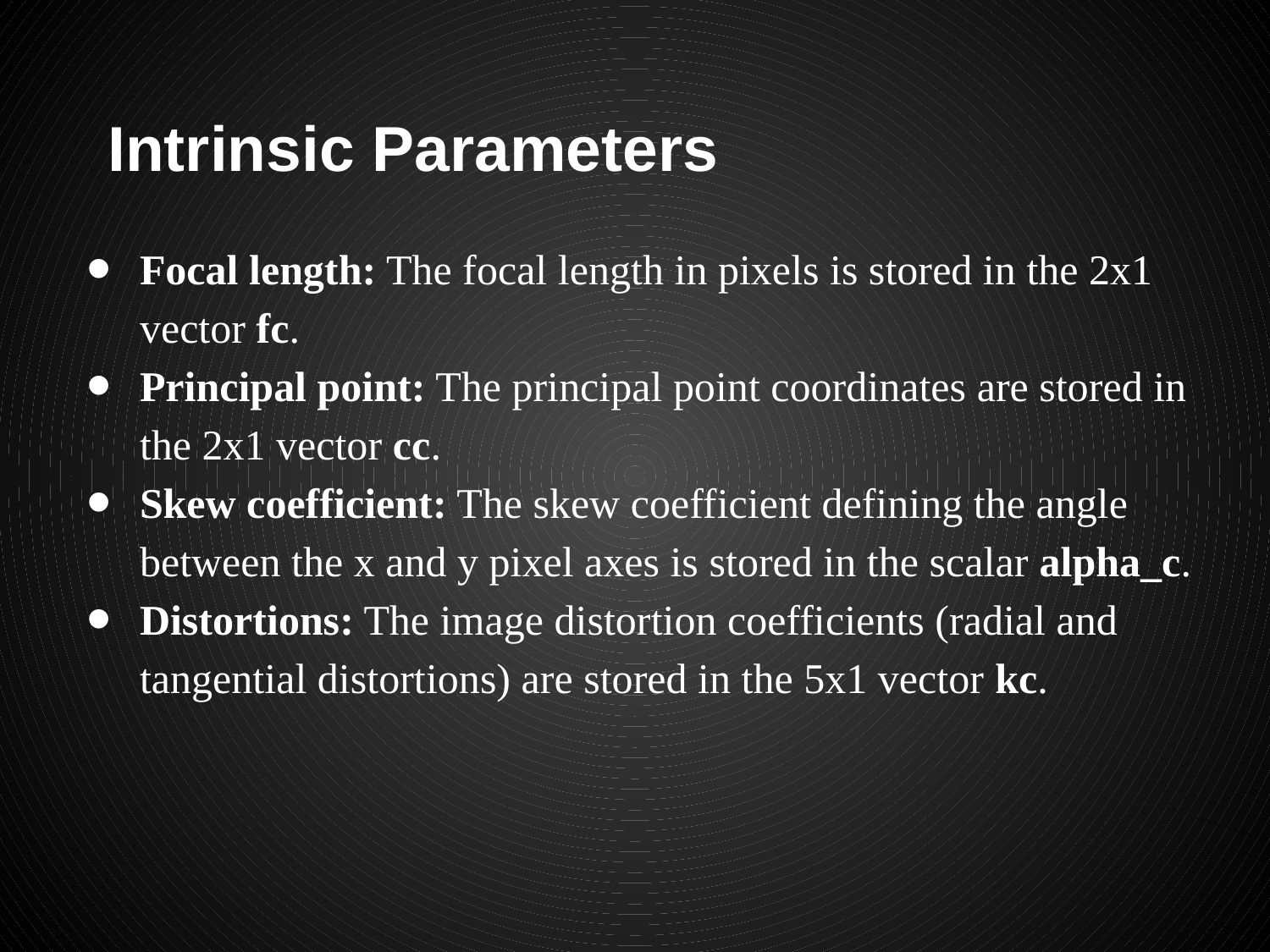

# Intrinsic Parameters
Focal length: The focal length in pixels is stored in the 2x1 vector fc.
Principal point: The principal point coordinates are stored in the 2x1 vector cc.
Skew coefficient: The skew coefficient defining the angle between the x and y pixel axes is stored in the scalar alpha_c.
Distortions: The image distortion coefficients (radial and tangential distortions) are stored in the 5x1 vector kc.